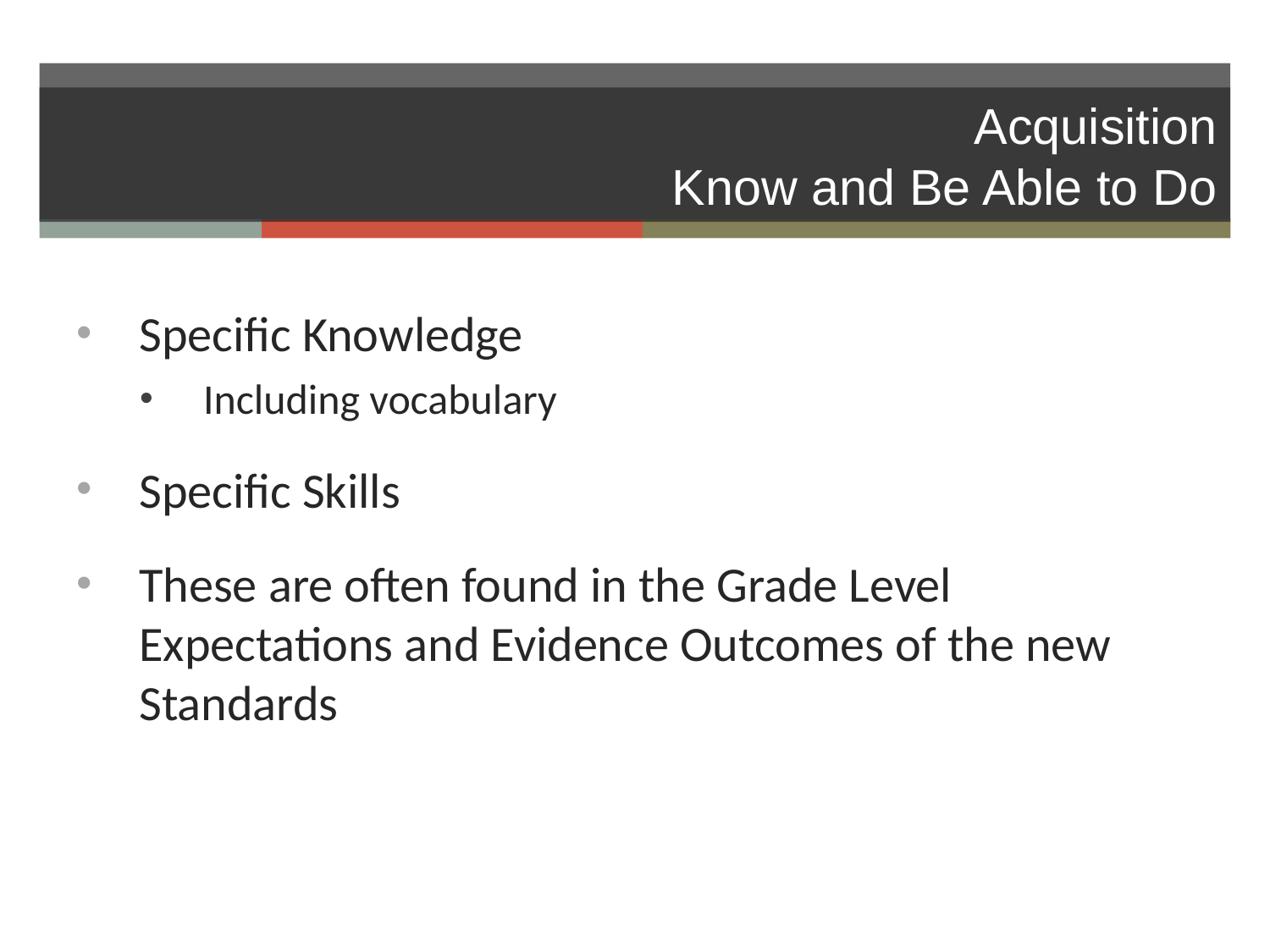

# Acquisition Know and Be Able to Do
Specific Knowledge
Including vocabulary
Specific Skills
These are often found in the Grade Level Expectations and Evidence Outcomes of the new Standards